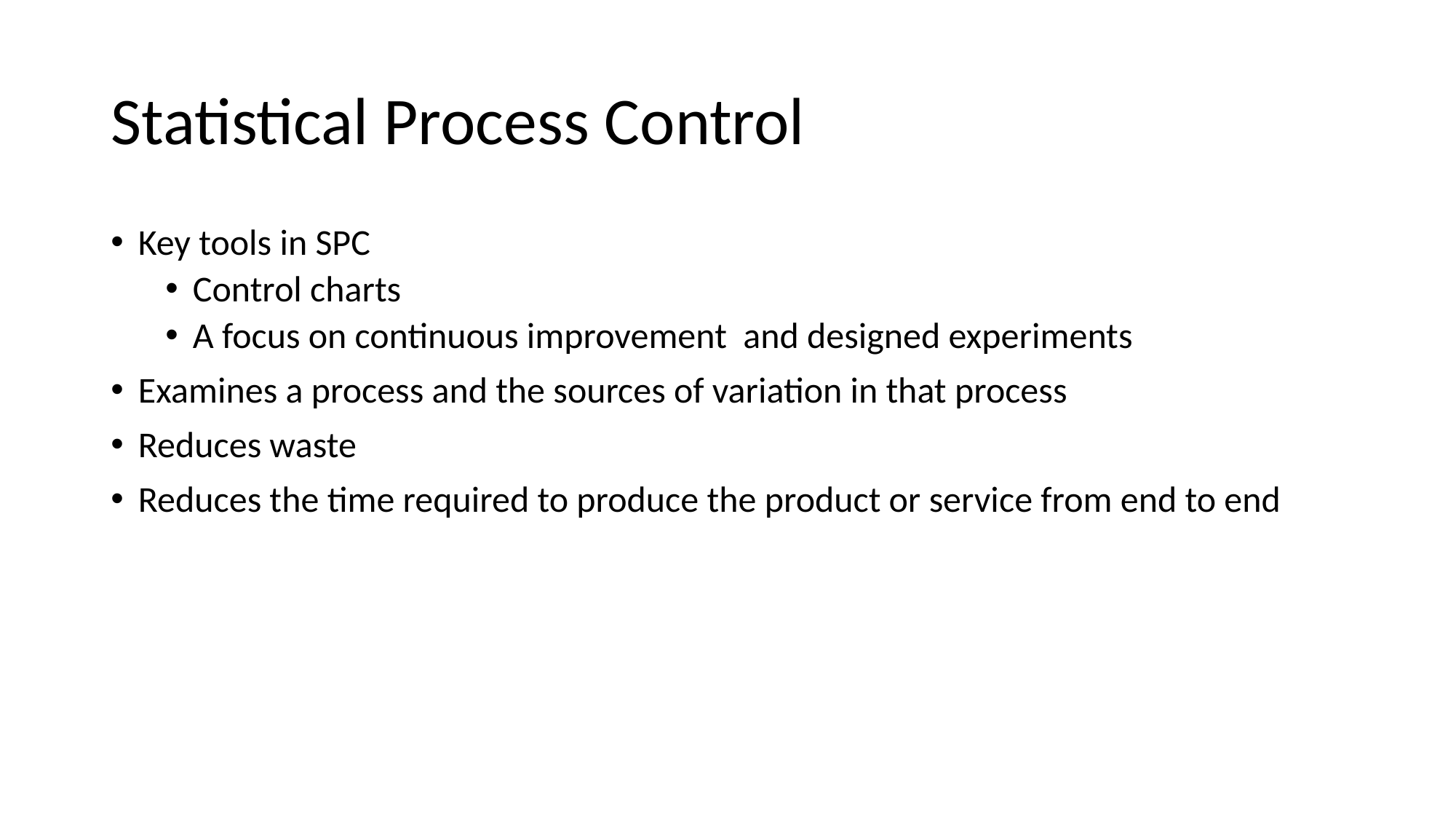

Statistical Process Control
Key tools in SPC
Control charts
A focus on continuous improvement  and designed experiments
Examines a process and the sources of variation in that process
Reduces waste
Reduces the time required to produce the product or service from end to end